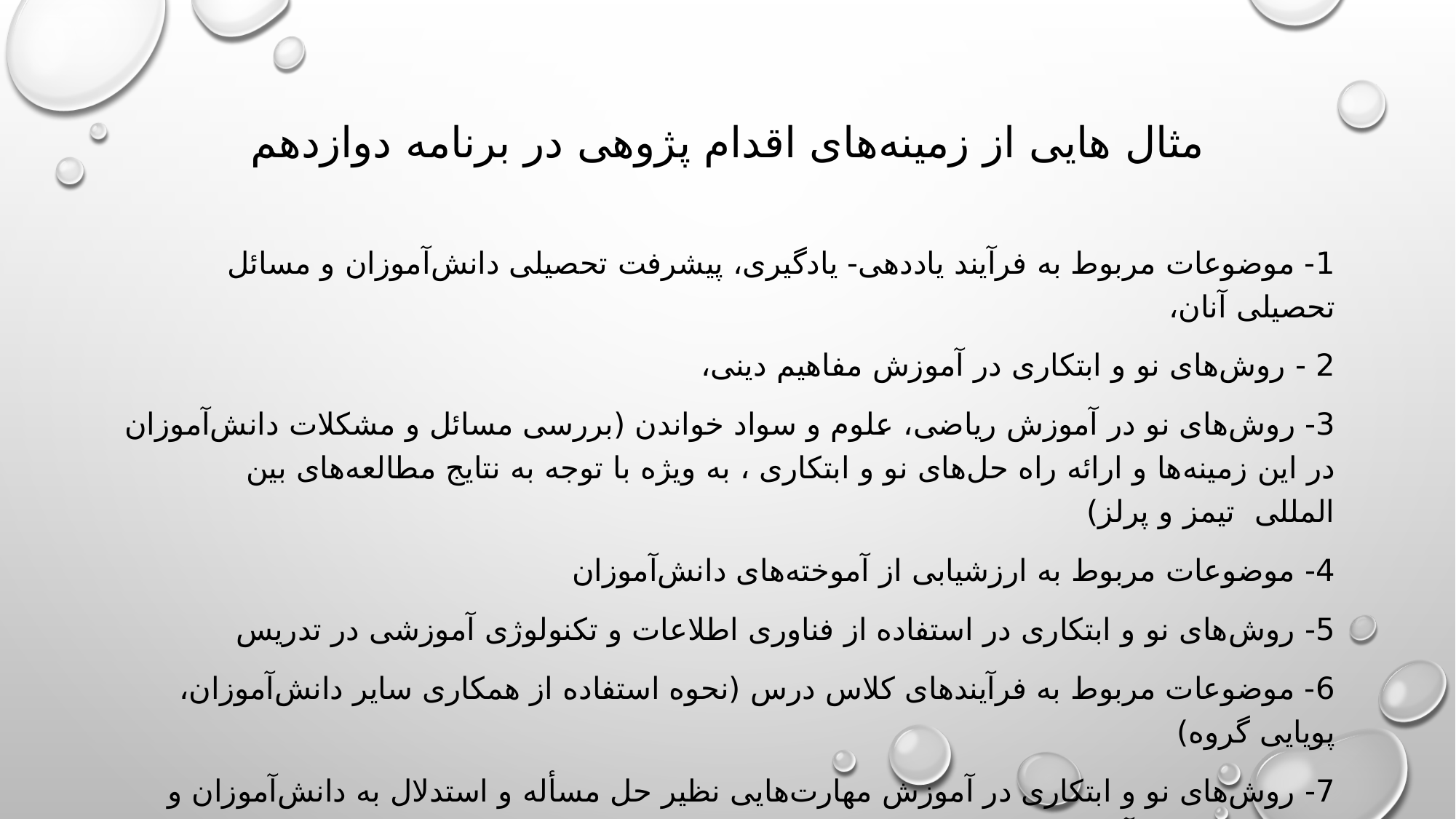

# مثال هایی از زمینه‌های اقدام پژوهی در برنامه دوازدهم
1- موضوعات مربوط به فرآیند یاددهی- یادگیری، پیشرفت تحصیلی دانش‌آموزان و مسائل تحصیلی آنان،
2 - روش‌های نو و ابتکاری در آموزش مفاهیم دینی،
3- روش‌های نو در آموزش ریاضی، علوم و سواد خواندن (بررسی مسائل و مشکلات دانش‌آموزان در این زمینه‌ها و ارائه راه‌ حل‌های نو و ابتکاری ، به ویژه‌ با توجه به نتایج مطالعه‌های بین المللی  تیمز و پرلز)
4- موضوعات مربوط به ارزشیابی از آموخته‌های دانش‌آموزان
5- روش‌های نو و ابتکاری در استفاده از فناوری اطلاعات و تکنولوژی آموزشی در تدریس
6- موضوعات مربوط به فرآیندهای کلاس درس (نحوه استفاده از همکاری سایر دانش‌آموزان، پویایی گروه)
7- روش‌های نو و ابتکاری در آموزش مهارت‌هایی نظیر حل مسأله و استدلال به دانش‌آموزان و پرورش خلاقیت آنان